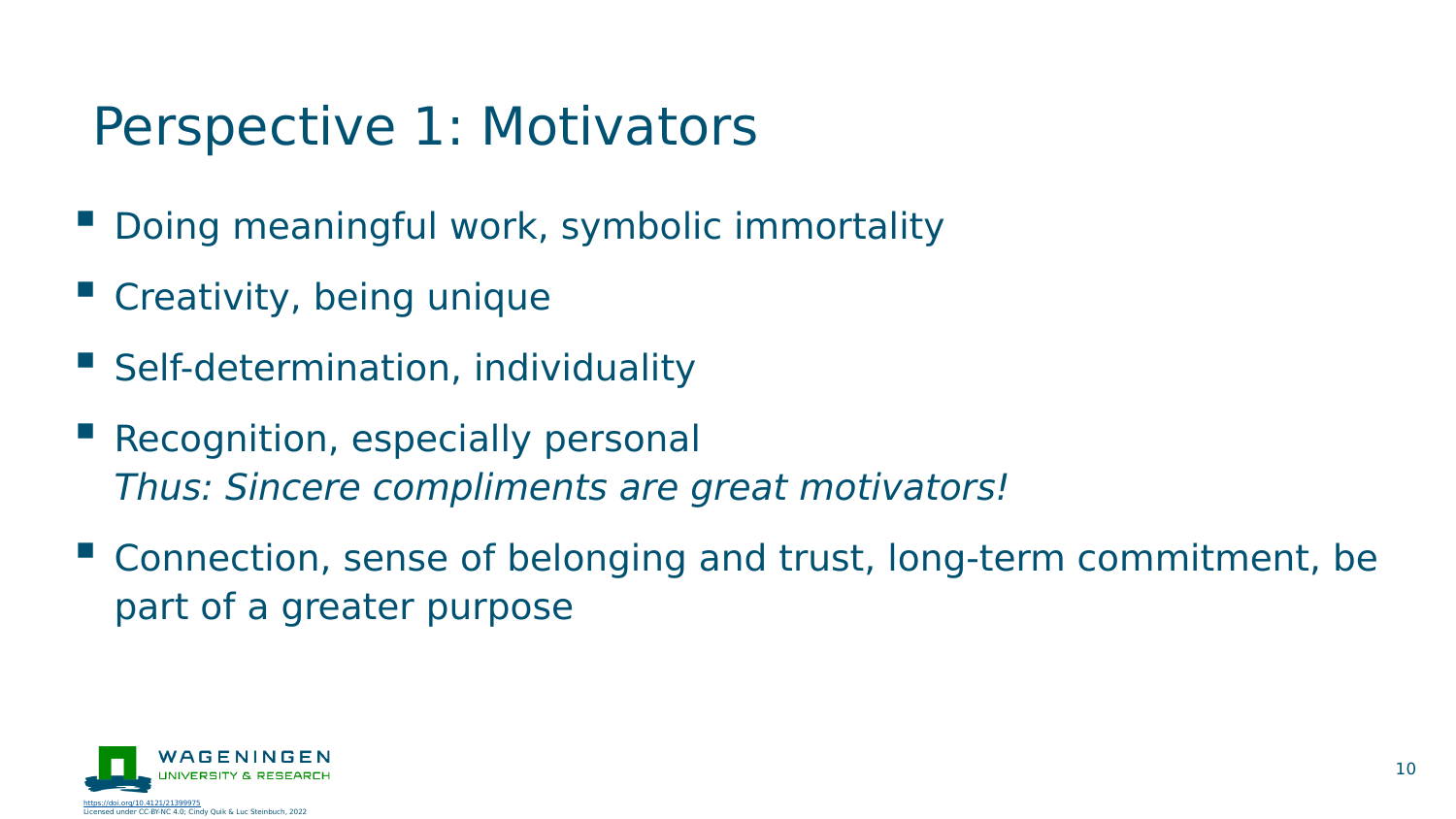

# Perspective 1: Motivators
Doing meaningful work, symbolic immortality
Creativity, being unique
Self-determination, individuality
Recognition, especially personal
Thus: Sincere compliments are great motivators!
Connection, sense of belonging and trust, long-term commitment, be part of a greater purpose
10